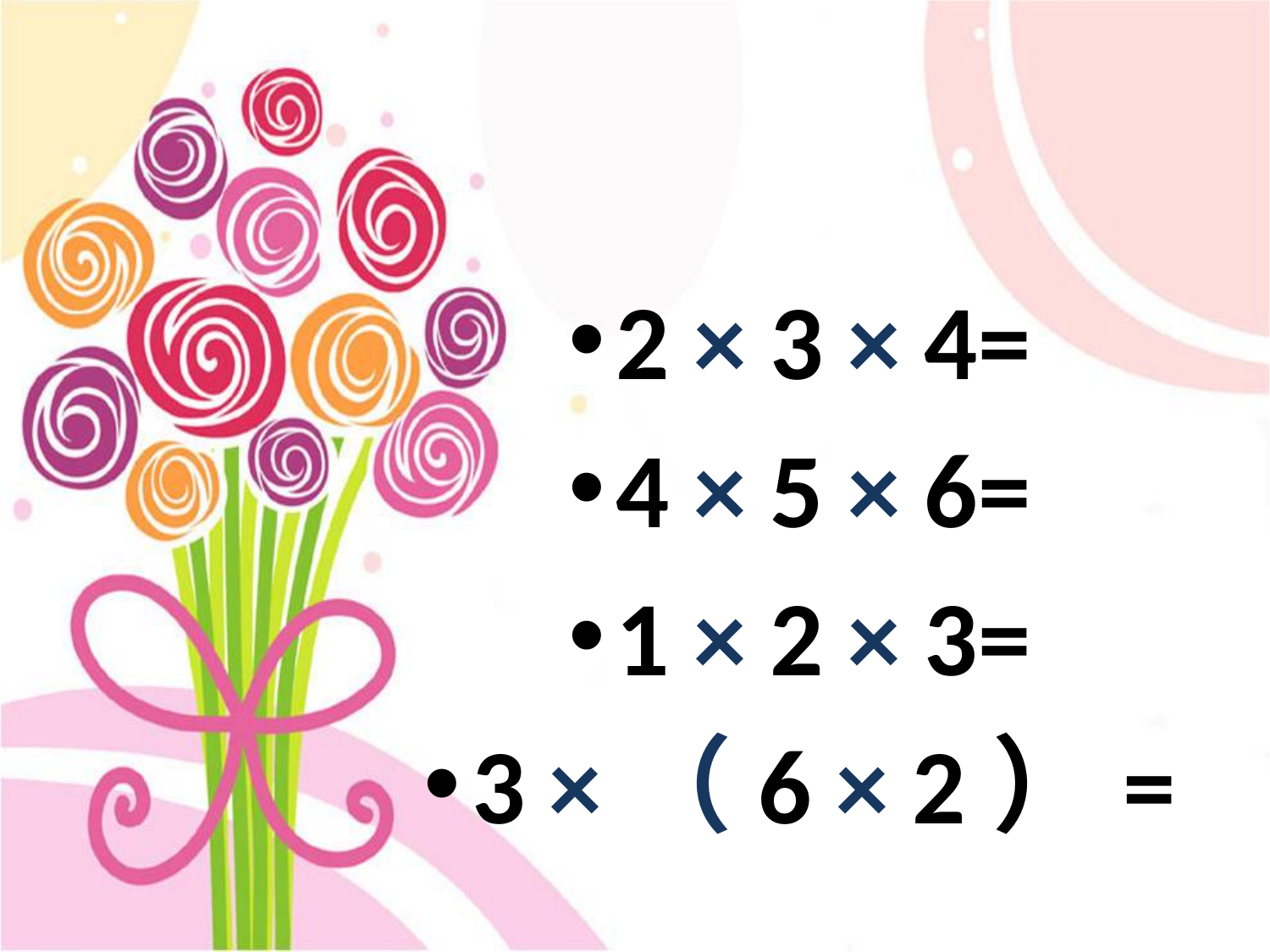

#
2 × 3 × 4=
4 × 5 × 6=
1 × 2 × 3=
3 ×（6 × 2）=